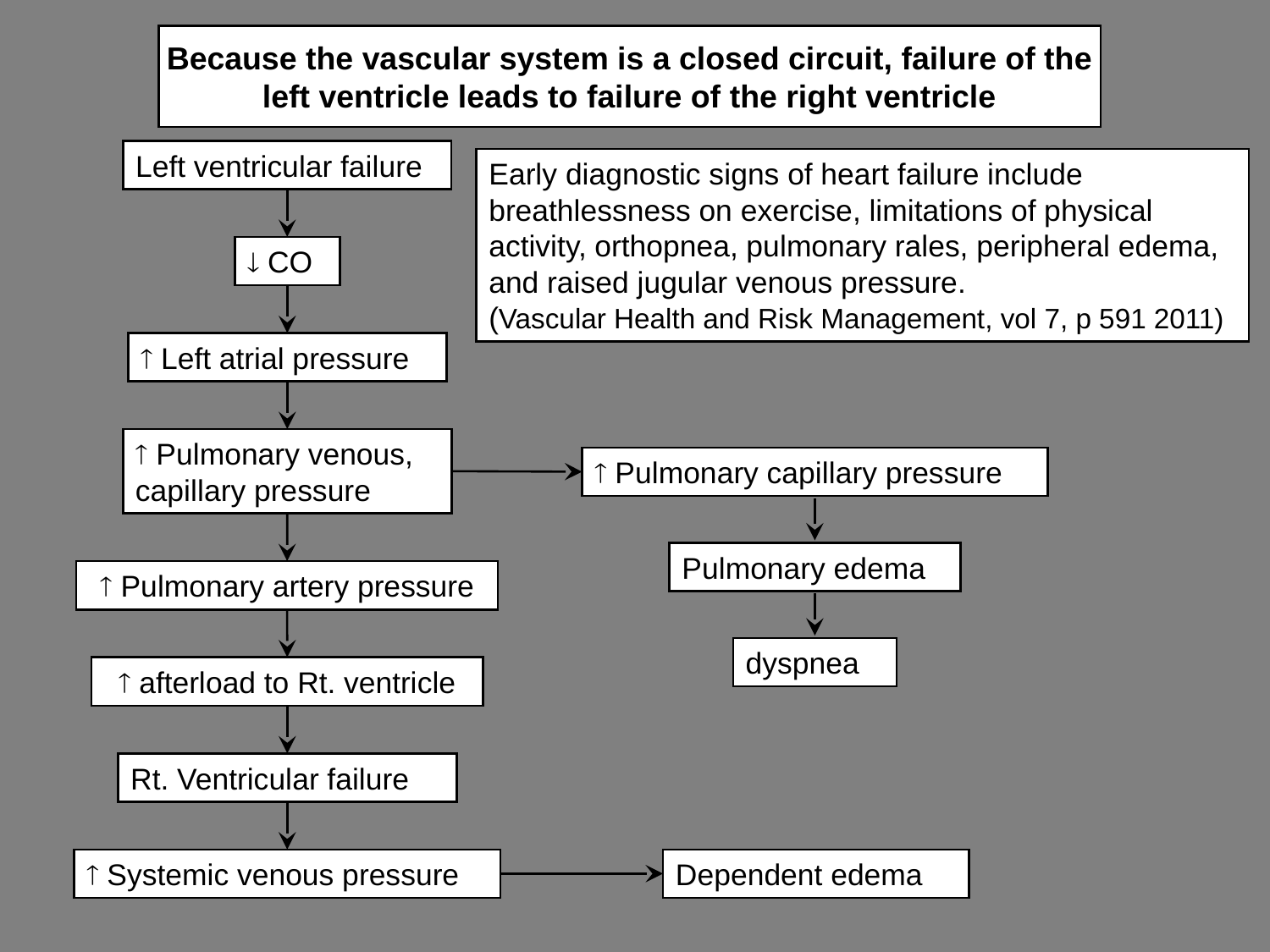

# Because the vascular system is a closed circuit, failure of the left ventricle leads to failure of the right ventricle
Left ventricular failure
↓ CO
↑ Left atrial pressure
↑ Pulmonary venous, capillary pressure
↑ Pulmonary artery pressure
↑ afterload to Rt. ventricle
Rt. Ventricular failure
↑ Systemic venous pressure
↑ Pulmonary capillary pressure
Pulmonary edema
dyspnea
Dependent edema
Early diagnostic signs of heart failure include breathlessness on exercise, limitations of physical activity, orthopnea, pulmonary rales, peripheral edema, and raised jugular venous pressure.
(Vascular Health and Risk Management, vol 7, p 591 2011)